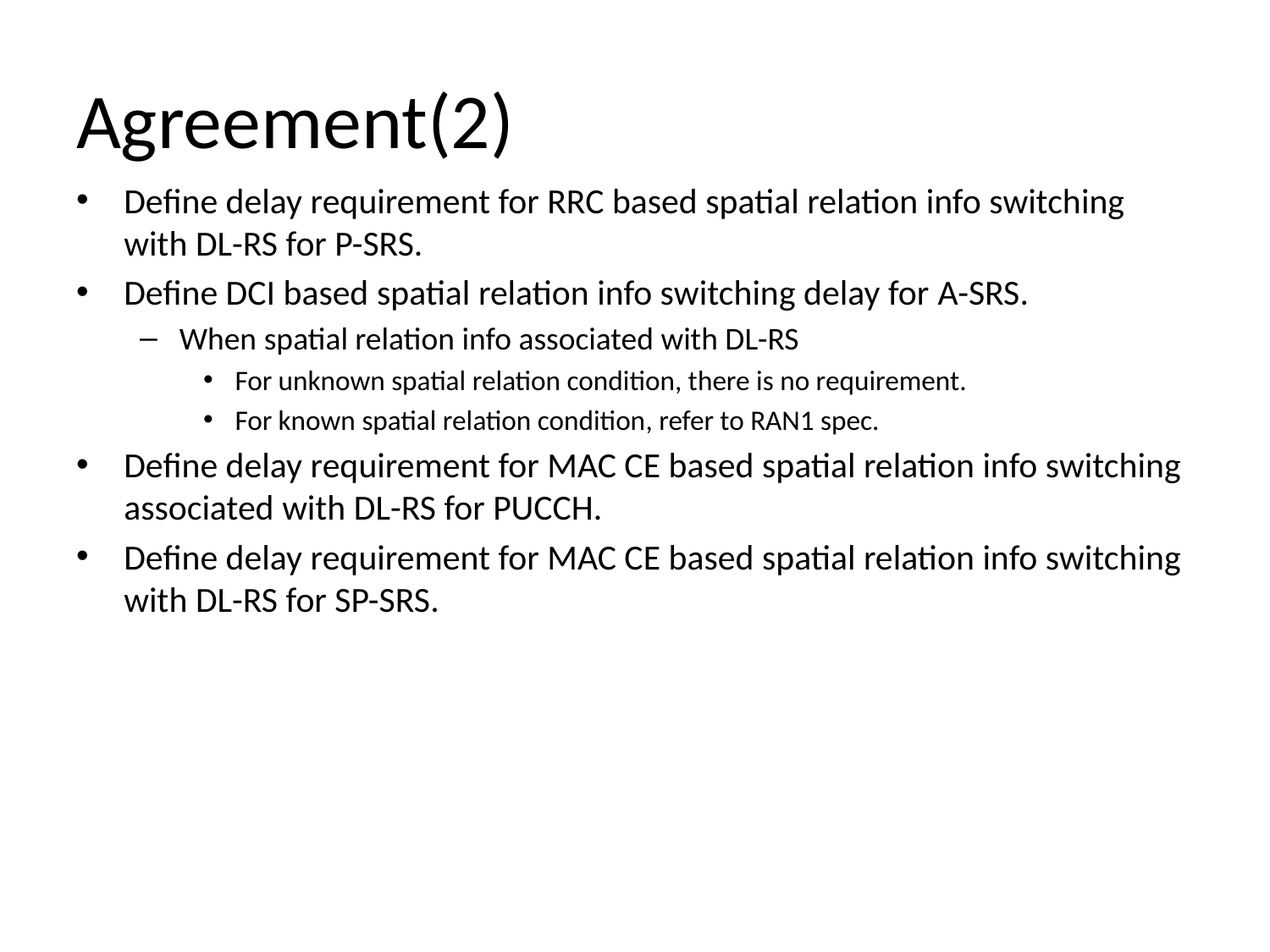

# Agreement(2)
Define delay requirement for RRC based spatial relation info switching with DL-RS for P-SRS.
Define DCI based spatial relation info switching delay for A-SRS.
When spatial relation info associated with DL-RS
For unknown spatial relation condition, there is no requirement.
For known spatial relation condition, refer to RAN1 spec.
Define delay requirement for MAC CE based spatial relation info switching associated with DL-RS for PUCCH.
Define delay requirement for MAC CE based spatial relation info switching with DL-RS for SP-SRS.